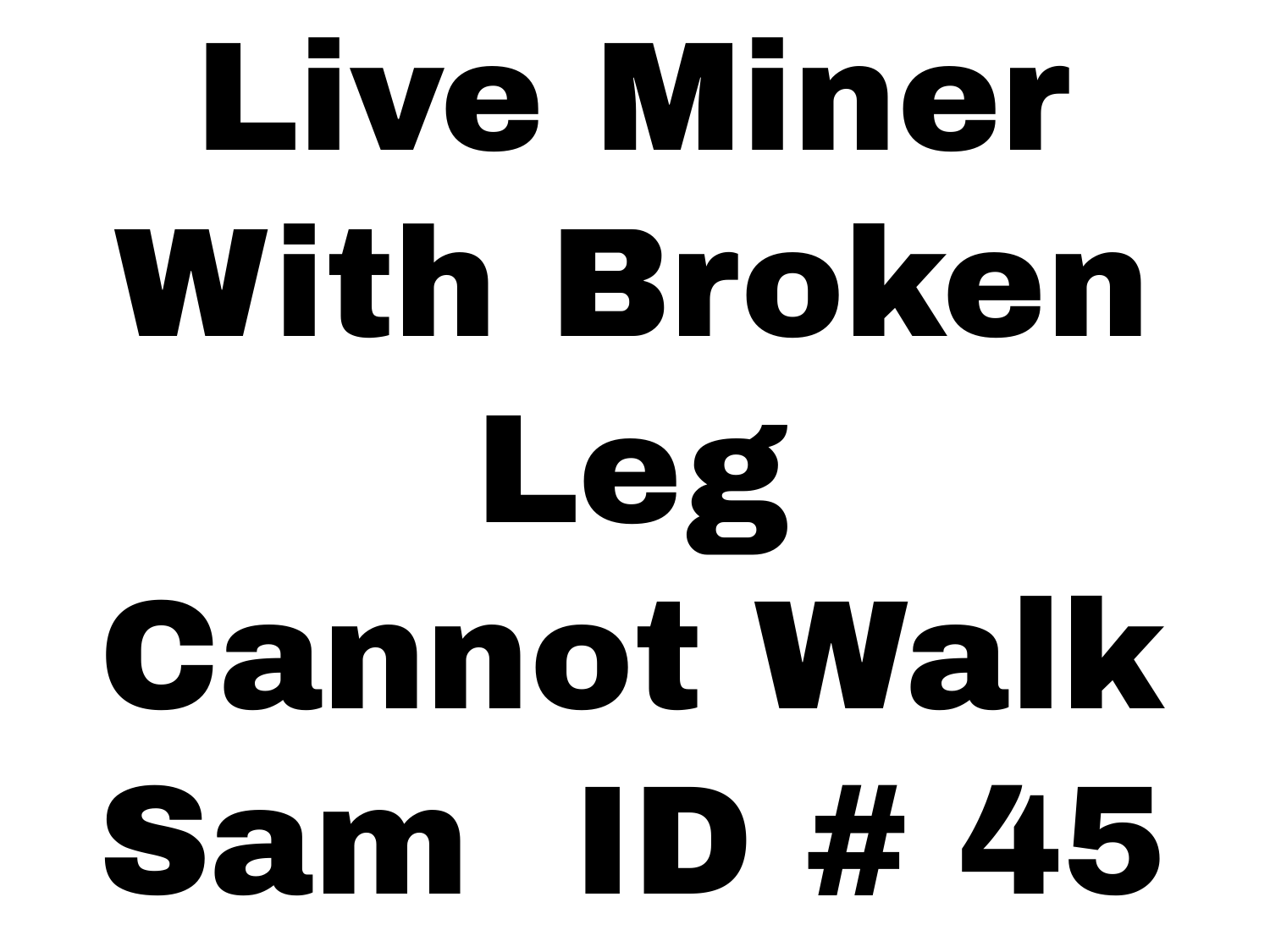

# Live Miner With Broken Leg Cannot Walk Sam  ID # 45